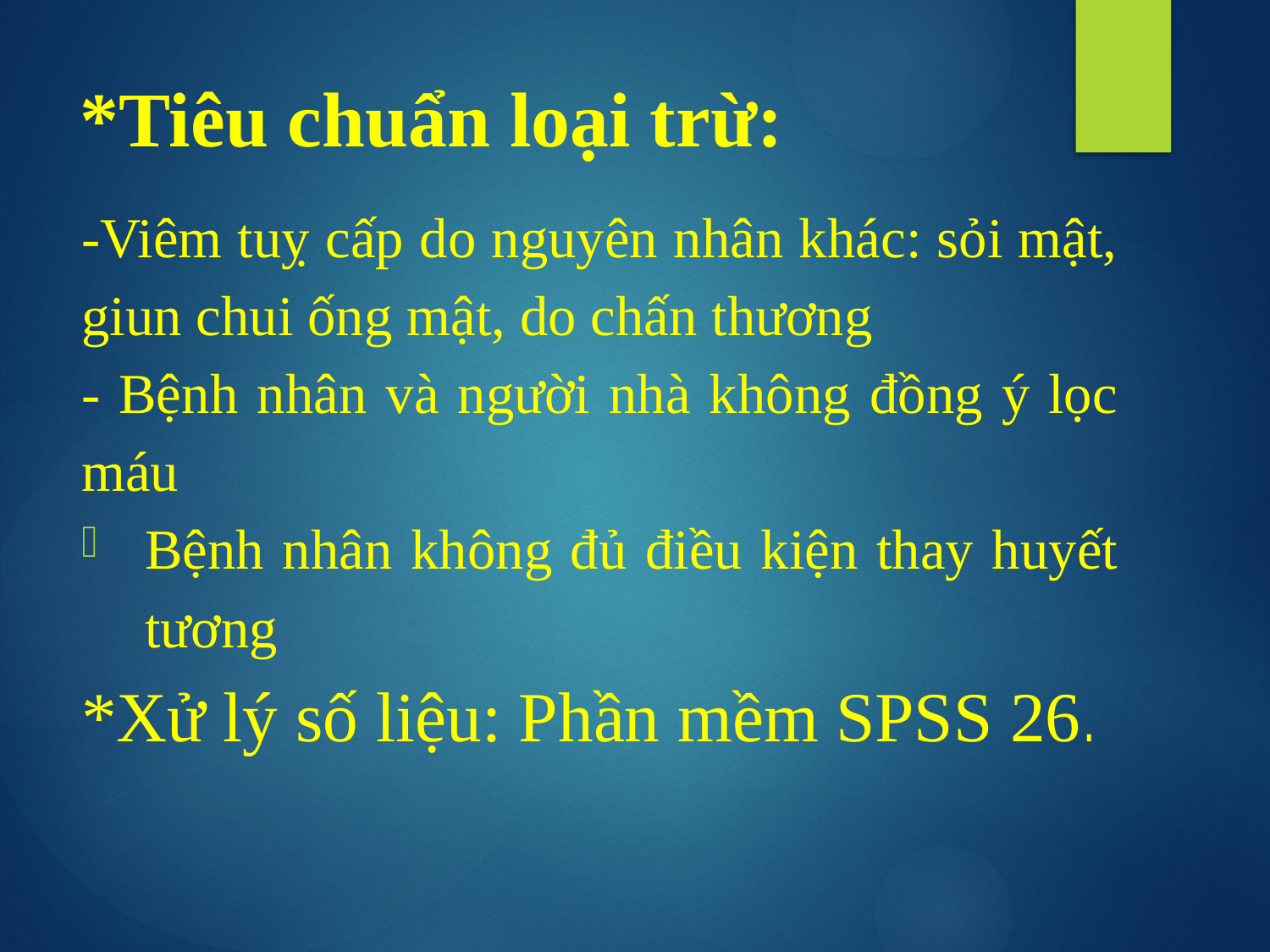

# *Tiêu chuẩn loại trừ:
-Viêm tuỵ cấp do nguyên nhân khác: sỏi mật, giun chui ống mật, do chấn thương
- Bệnh nhân và người nhà không đồng ý lọc máu
Bệnh nhân không đủ điều kiện thay huyết tương
*Xử lý số liệu: Phần mềm SPSS 26.